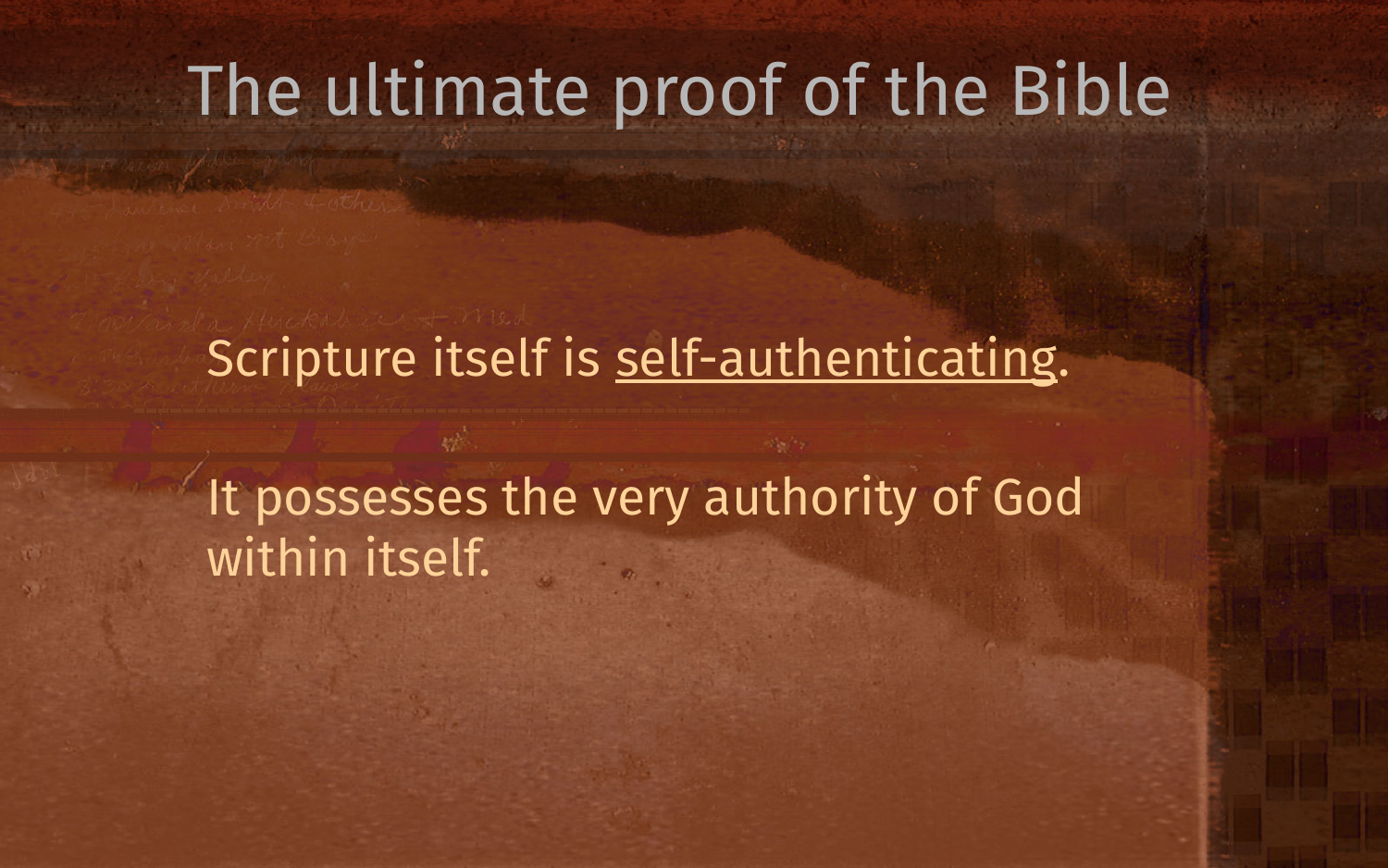

The ultimate proof of the Bible
Scripture itself is self-authenticating.

It possesses the very authority of God
within itself.